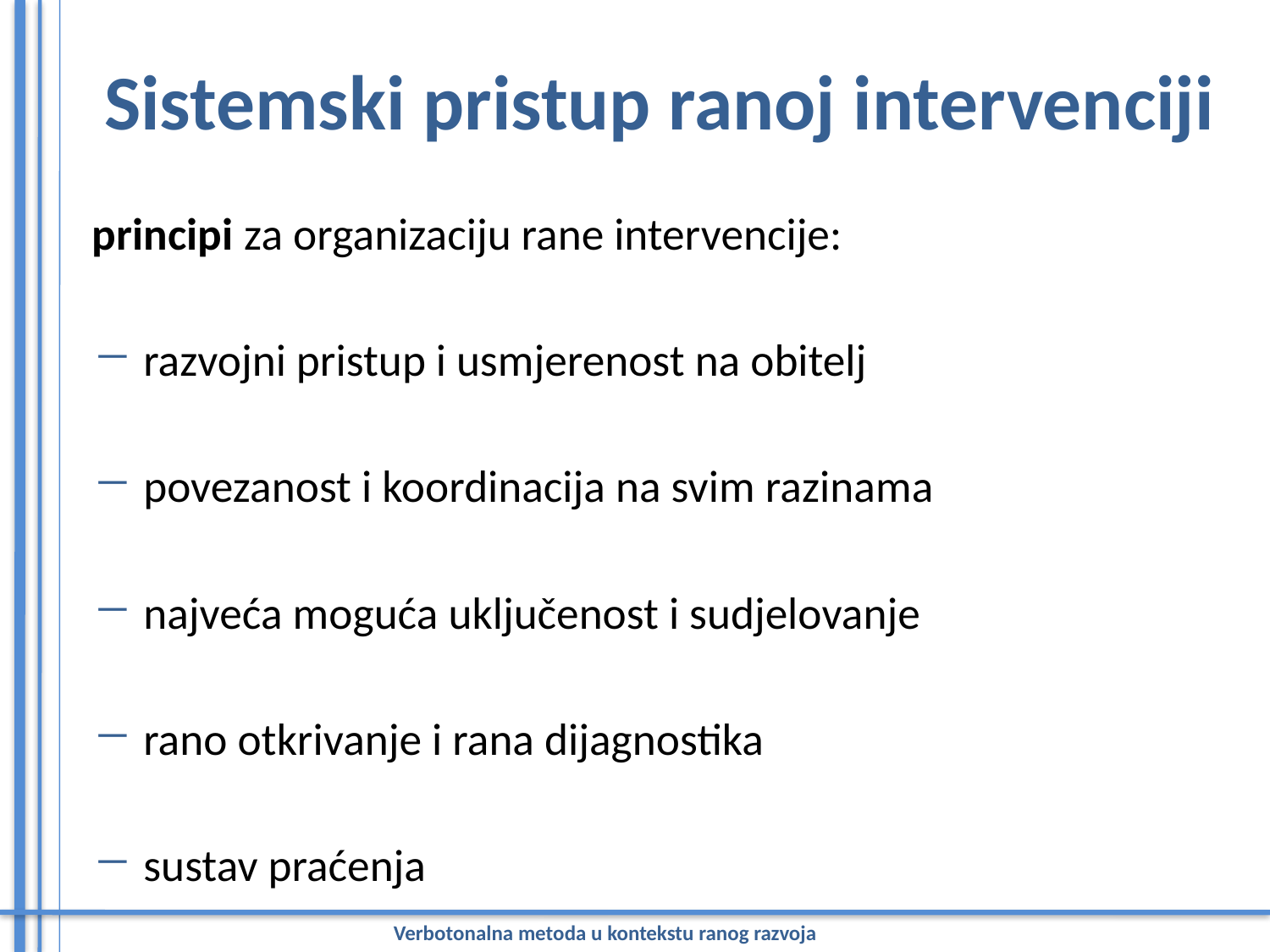

# Sistemski pristup ranoj intervenciji
principi za organizaciju rane intervencije:

 razvojni pristup i usmjerenost na obitelj

 povezanost i koordinacija na svim razinama

 najveća moguća uključenost i sudjelovanje

 rano otkrivanje i rana dijagnostika

 sustav praćenja
Verbotonalna metoda u kontekstu ranog razvoja
23